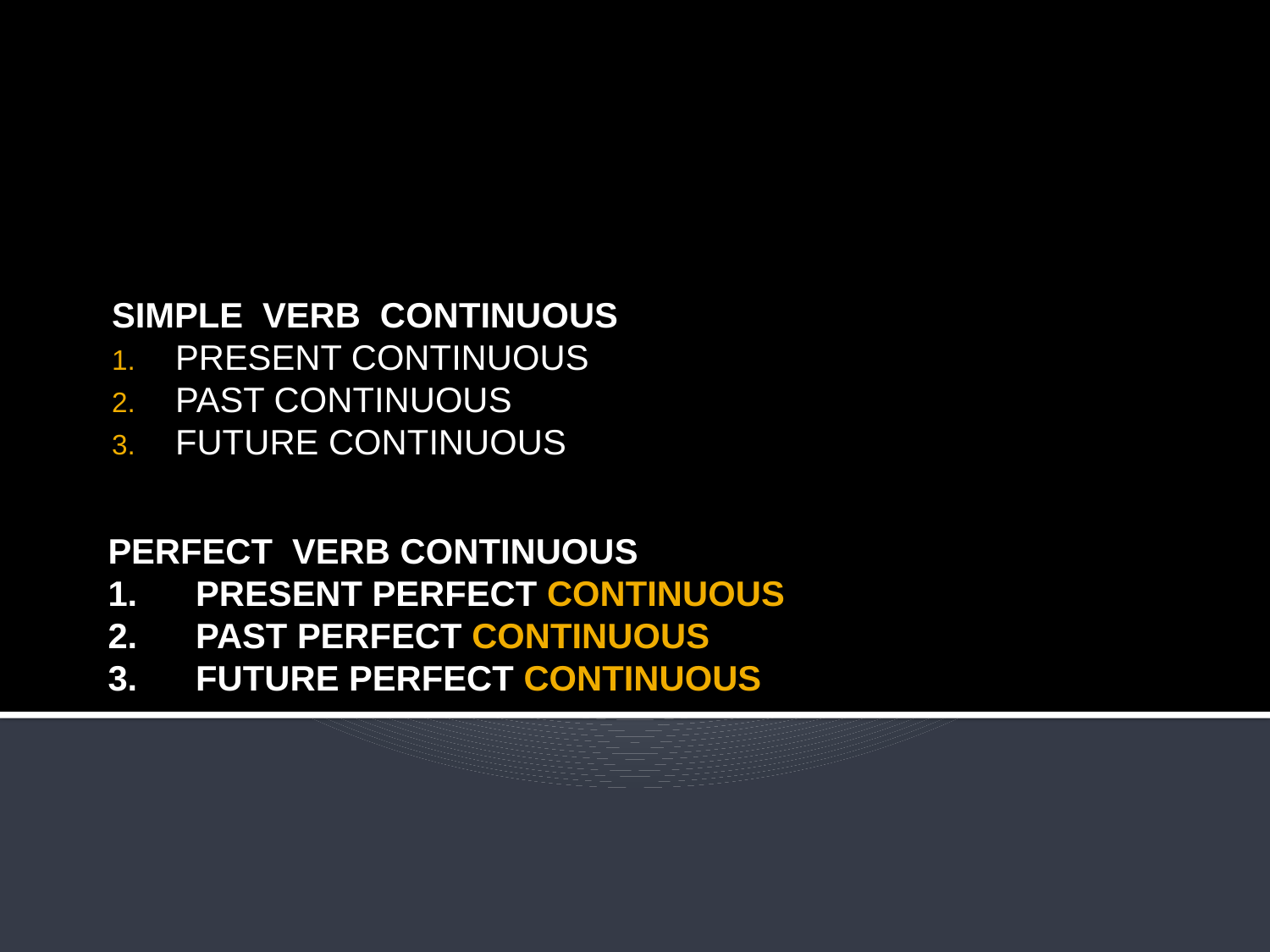

SIMPLE  VERB  CONTINUOUS
PRESENT CONTINUOUS
PAST CONTINUOUS
FUTURE CONTINUOUS
# PERFECT  VERB CONTINUOUS 1.      PRESENT PERFECT CONTINUOUS 2.      PAST PERFECT CONTINUOUS 3.      FUTURE PERFECT CONTINUOUS